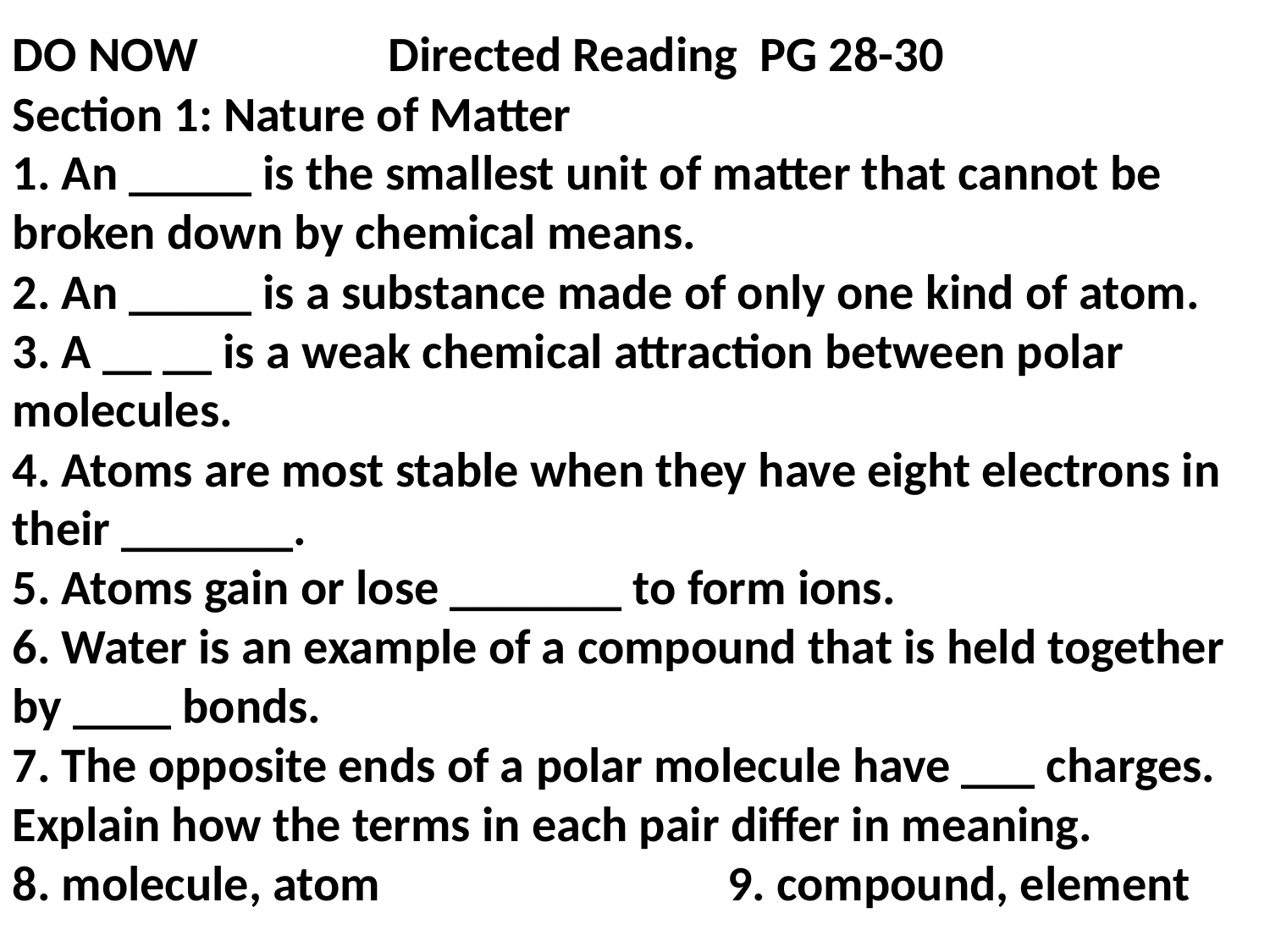

DO NOW                 Directed Reading  PG 28-30
Section 1: Nature of Matter
1. An _____ is the smallest unit of matter that cannot be broken down by chemical means.
2. An _____ is a substance made of only one kind of atom.
3. A __ __ is a weak chemical attraction between polar molecules.
4. Atoms are most stable when they have eight electrons in their _______.
5. Atoms gain or lose _______ to form ions.
6. Water is an example of a compound that is held together by ____ bonds.
7. The opposite ends of a polar molecule have ___ charges.
Explain how the terms in each pair differ in meaning.
8. molecule, atom                               9. compound, element